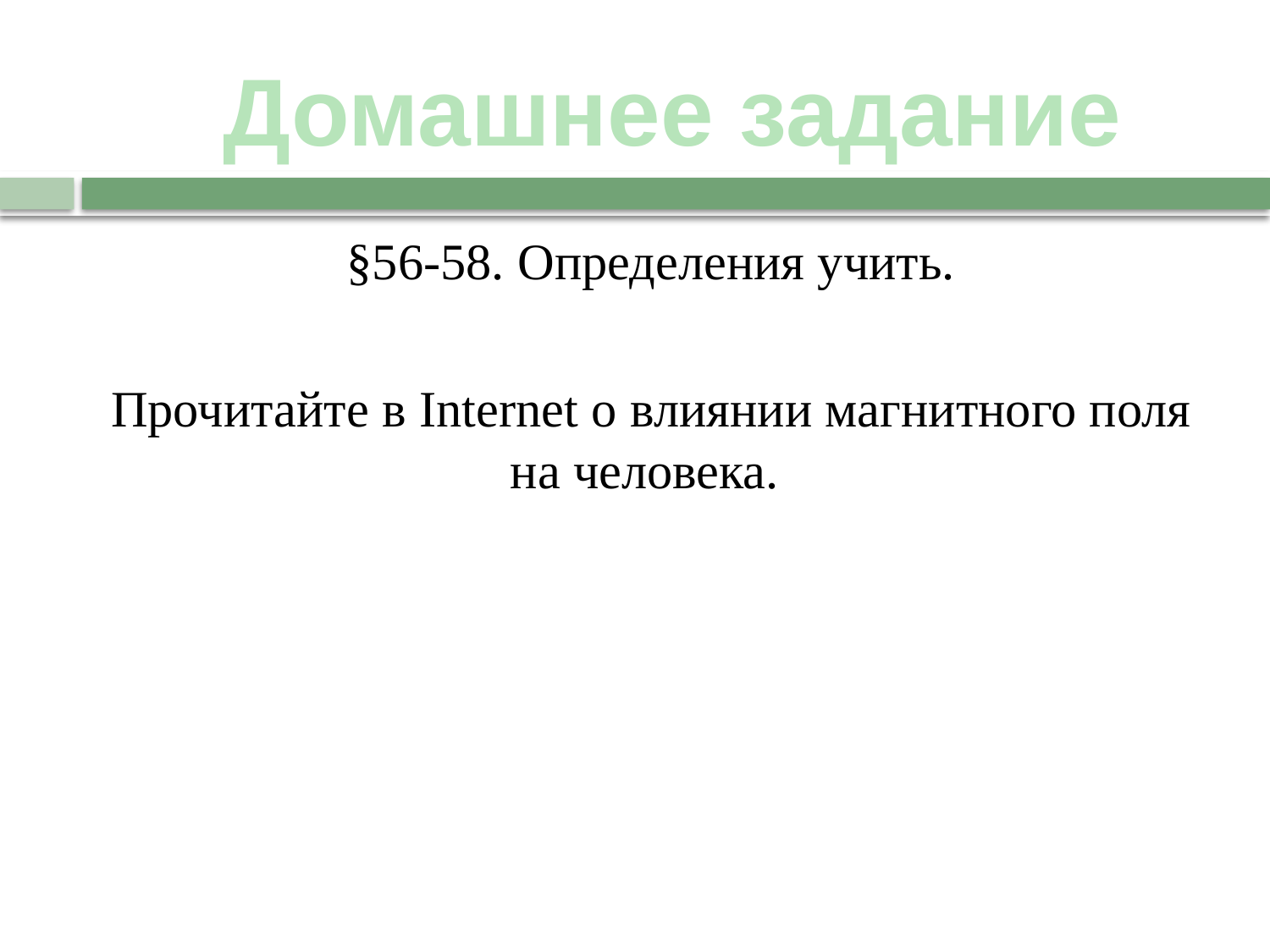

Домашнее задание
§56-58. Определения учить.

Прочитайте в Internet о влиянии магнитного поля на человека.